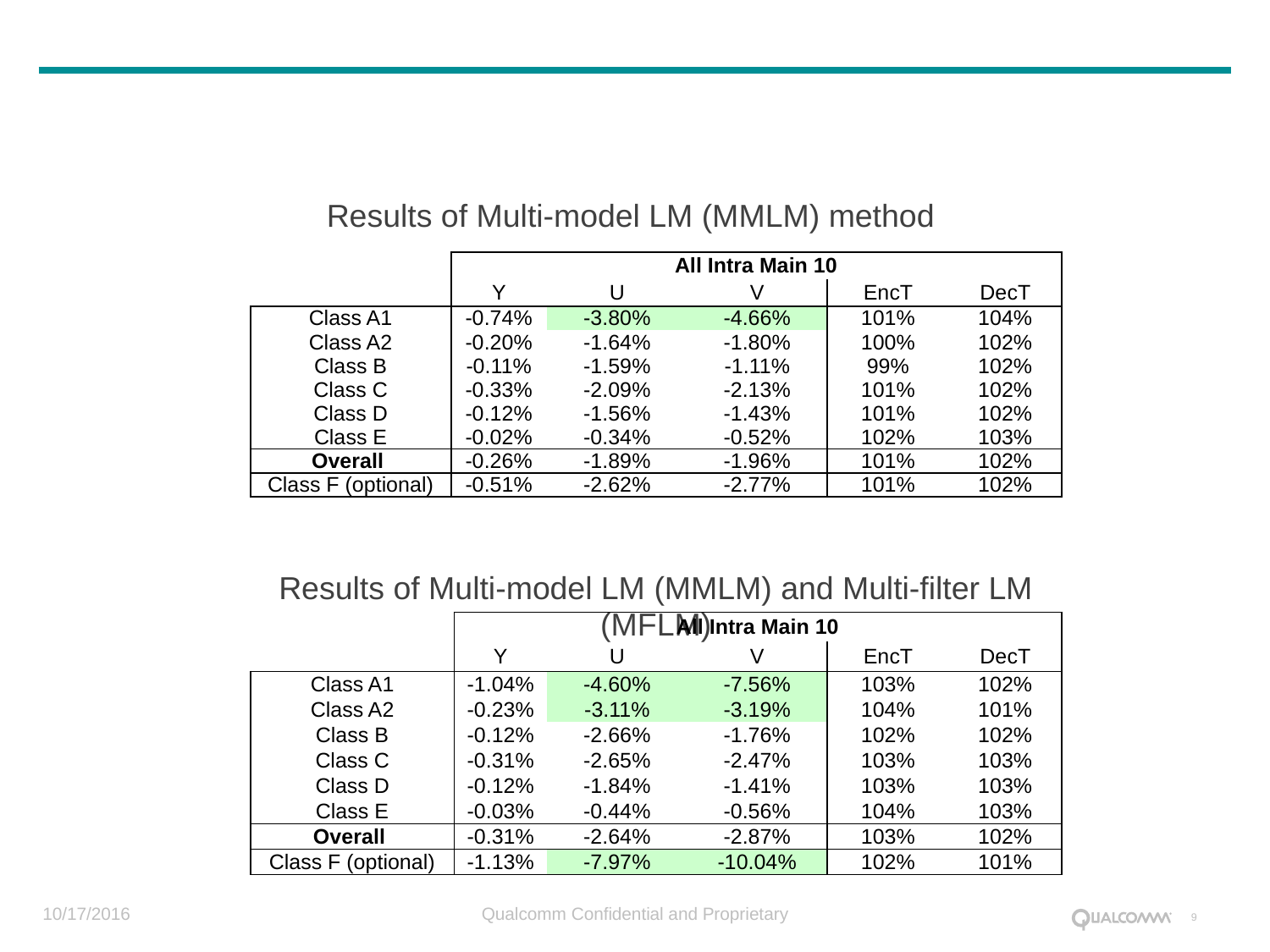

#
Results of Multi-model LM (MMLM) method
|  | All Intra Main 10 |  |  |  |  |
| --- | --- | --- | --- | --- | --- |
|  | Y | U | V | EncT | DecT |
| Class A1 | -0.74% | -3.80% | -4.66% | 101% | 104% |
| Class A2 | -0.20% | -1.64% | -1.80% | 100% | 102% |
| Class B | -0.11% | -1.59% | -1.11% | 99% | 102% |
| Class C | -0.33% | -2.09% | -2.13% | 101% | 102% |
| Class D | -0.12% | -1.56% | -1.43% | 101% | 102% |
| Class E | -0.02% | -0.34% | -0.52% | 102% | 103% |
| Overall | -0.26% | -1.89% | -1.96% | 101% | 102% |
| Class F (optional) | -0.51% | -2.62% | -2.77% | 101% | 102% |
Results of Multi-model LM (MMLM) and Multi-filter LM (MFLM)
|  | All Intra Main 10 |  |  |  |  |
| --- | --- | --- | --- | --- | --- |
|  | Y | U | V | EncT | DecT |
| Class A1 | -1.04% | -4.60% | -7.56% | 103% | 102% |
| Class A2 | -0.23% | -3.11% | -3.19% | 104% | 101% |
| Class B | -0.12% | -2.66% | -1.76% | 102% | 102% |
| Class C | -0.31% | -2.65% | -2.47% | 103% | 103% |
| Class D | -0.12% | -1.84% | -1.41% | 103% | 103% |
| Class E | -0.03% | -0.44% | -0.56% | 104% | 103% |
| Overall | -0.31% | -2.64% | -2.87% | 103% | 102% |
| Class F (optional) | -1.13% | -7.97% | -10.04% | 102% | 101% |